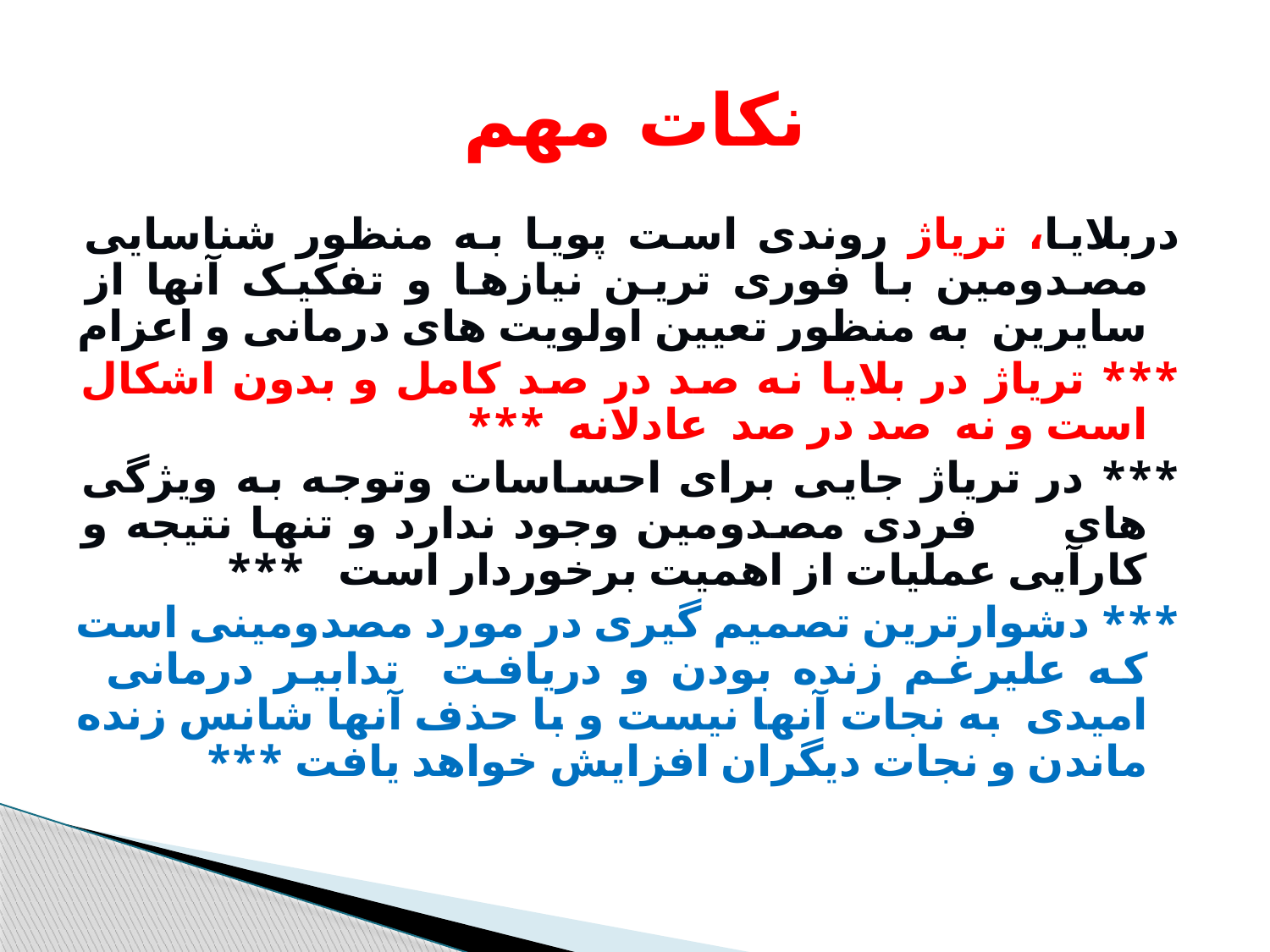

# نکات مهم
دربلایا، ترياژ روندی است پويا به منظور شناسايی مصدومين با فوری ترين نيازها و تفکيک آنها از سايرين  به منظور تعيين اولويت های درمانی و اعزام
*** ترياژ در بلایا نه صد در صد کامل و بدون اشکال است و نه  صد در صد  عادلانه  ***
*** در ترياژ جايی برای احساسات وتوجه به ويژگی های     فردی مصدومین وجود ندارد و تنها نتیجه و کارآیی عملیات از اهمیت برخوردار است   ***
*** دشوارترين تصميم گيری در مورد مصدومينی است که عليرغم زنده بودن و دريافت  تدابیر درمانی  اميدی  به نجات آنها نيست و با حذف آنها شانس زنده ماندن و نجات ديگران افزايش خواهد يافت ***